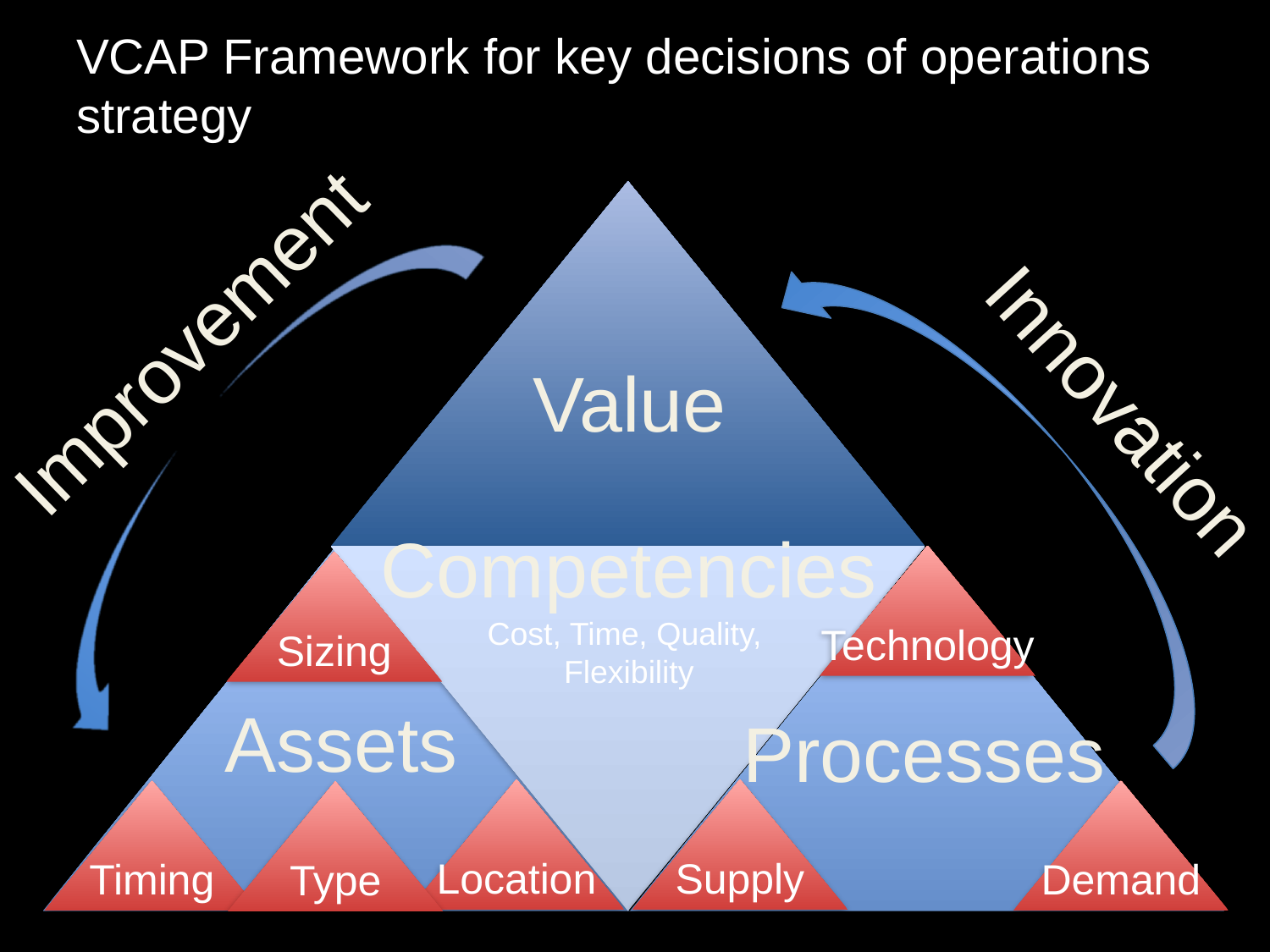

# VCAP Framework for key decisions of operations strategy

Improvement
Value
Innovation
Competencies
Cost, Time, Quality,
Flexibility
Technology
Sizing
Assets
Processes
Location
Supply
Timing
Demand
Type